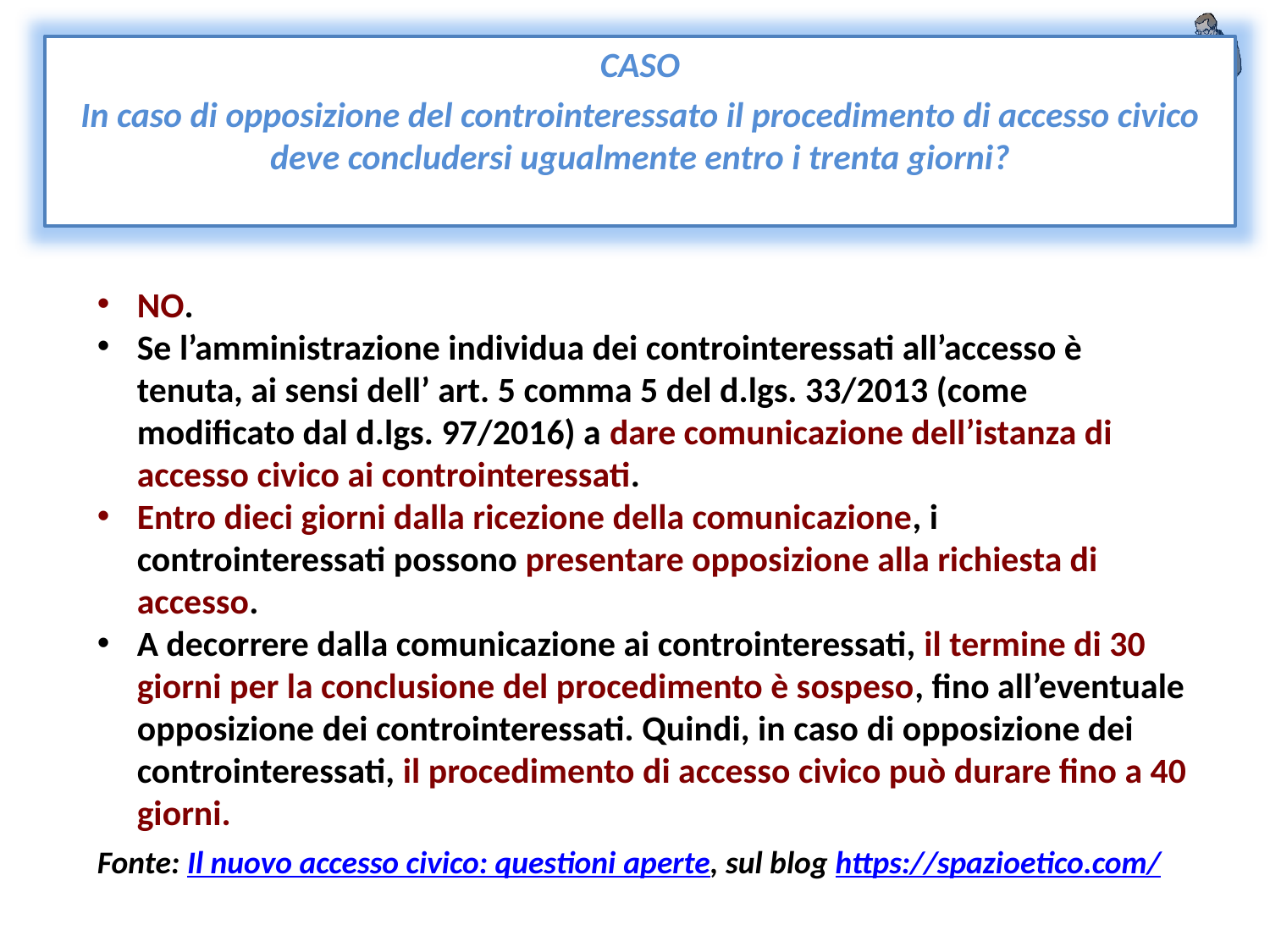

CASO
In caso di opposizione del controinteressato il procedimento di accesso civico deve concludersi ugualmente entro i trenta giorni?
NO.
Se l’amministrazione individua dei controinteressati all’accesso è tenuta, ai sensi dell’ art. 5 comma 5 del d.lgs. 33/2013 (come modificato dal d.lgs. 97/2016) a dare comunicazione dell’istanza di accesso civico ai controinteressati.
Entro dieci giorni dalla ricezione della comunicazione, i controinteressati possono presentare opposizione alla richiesta di accesso.
A decorrere dalla comunicazione ai controinteressati, il termine di 30 giorni per la conclusione del procedimento è sospeso, fino all’eventuale opposizione dei controinteressati. Quindi, in caso di opposizione dei controinteressati, il procedimento di accesso civico può durare fino a 40 giorni.
Fonte: Il nuovo accesso civico: questioni aperte, sul blog https://spazioetico.com/